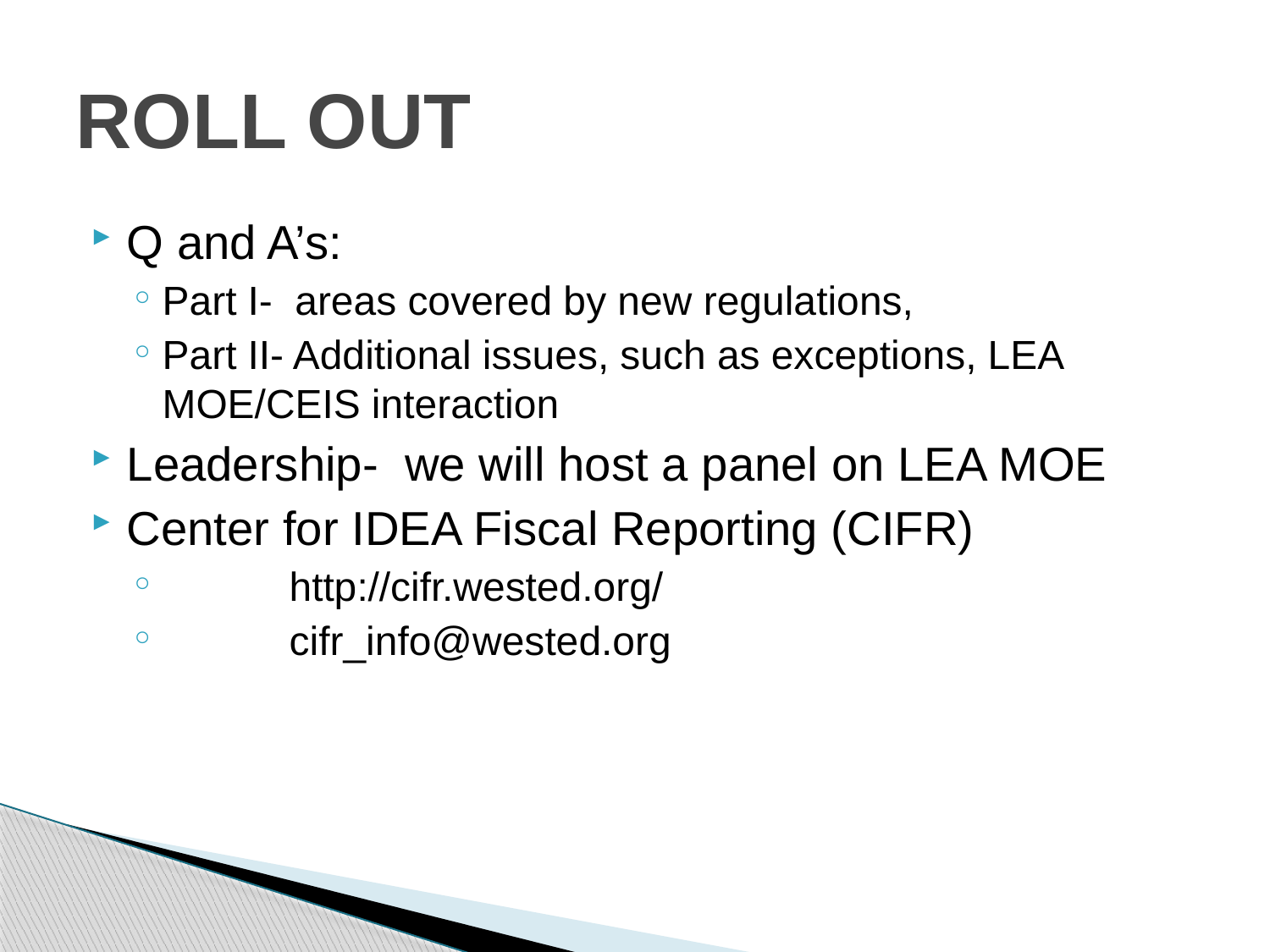

# Roll Out
Q and A’s:
Part I-  areas covered by new regulations,
Part II- Additional issues, such as exceptions, LEA MOE/CEIS interaction
Leadership-  we will host a panel on LEA MOE
Center for IDEA Fiscal Reporting (CIFR)
	http://cifr.wested.org/
	cifr_info@wested.org